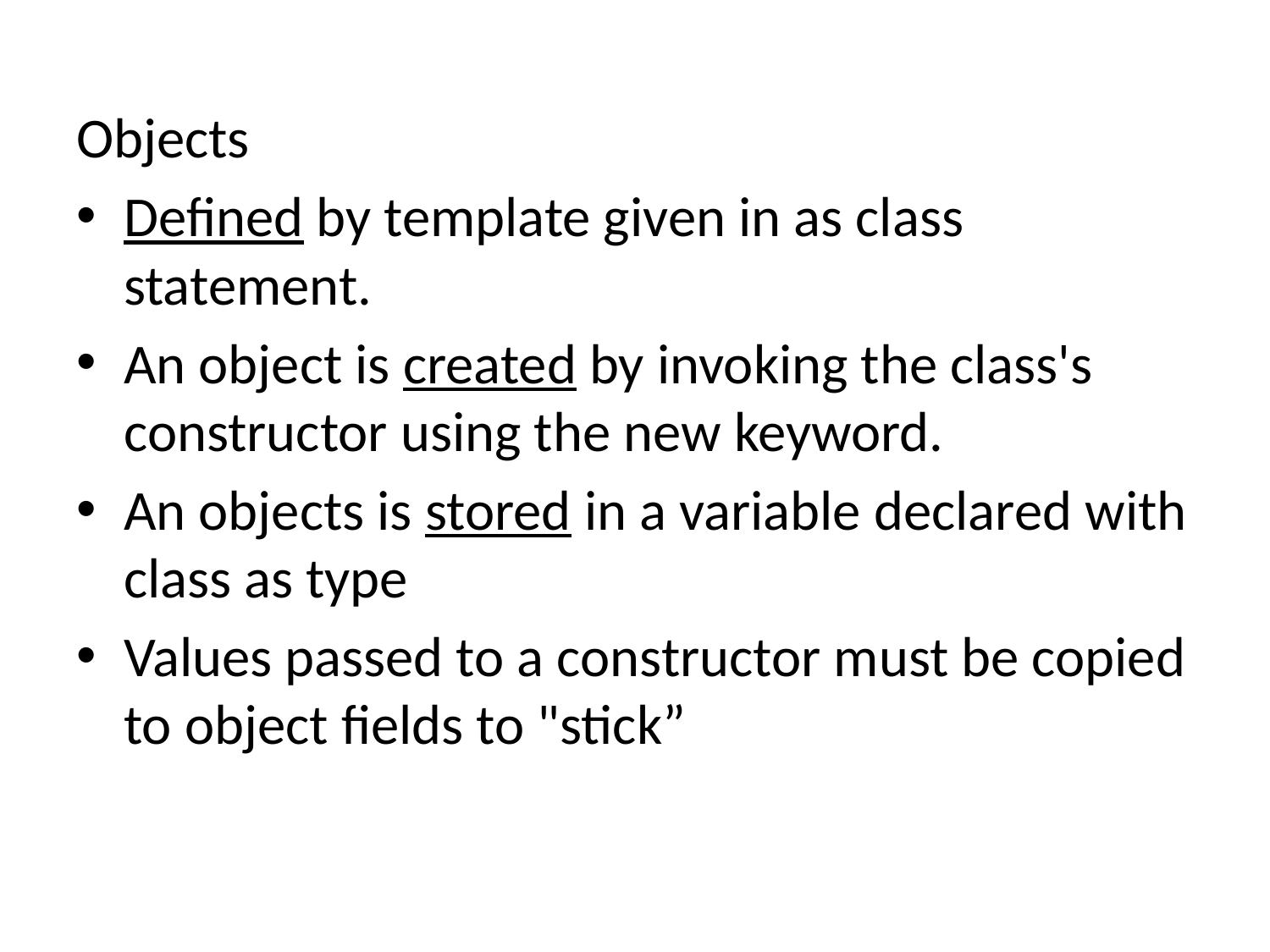

Objects
Defined by template given in as class statement.
An object is created by invoking the class's constructor using the new keyword.
An objects is stored in a variable declared with class as type
Values passed to a constructor must be copied to object fields to "stick”